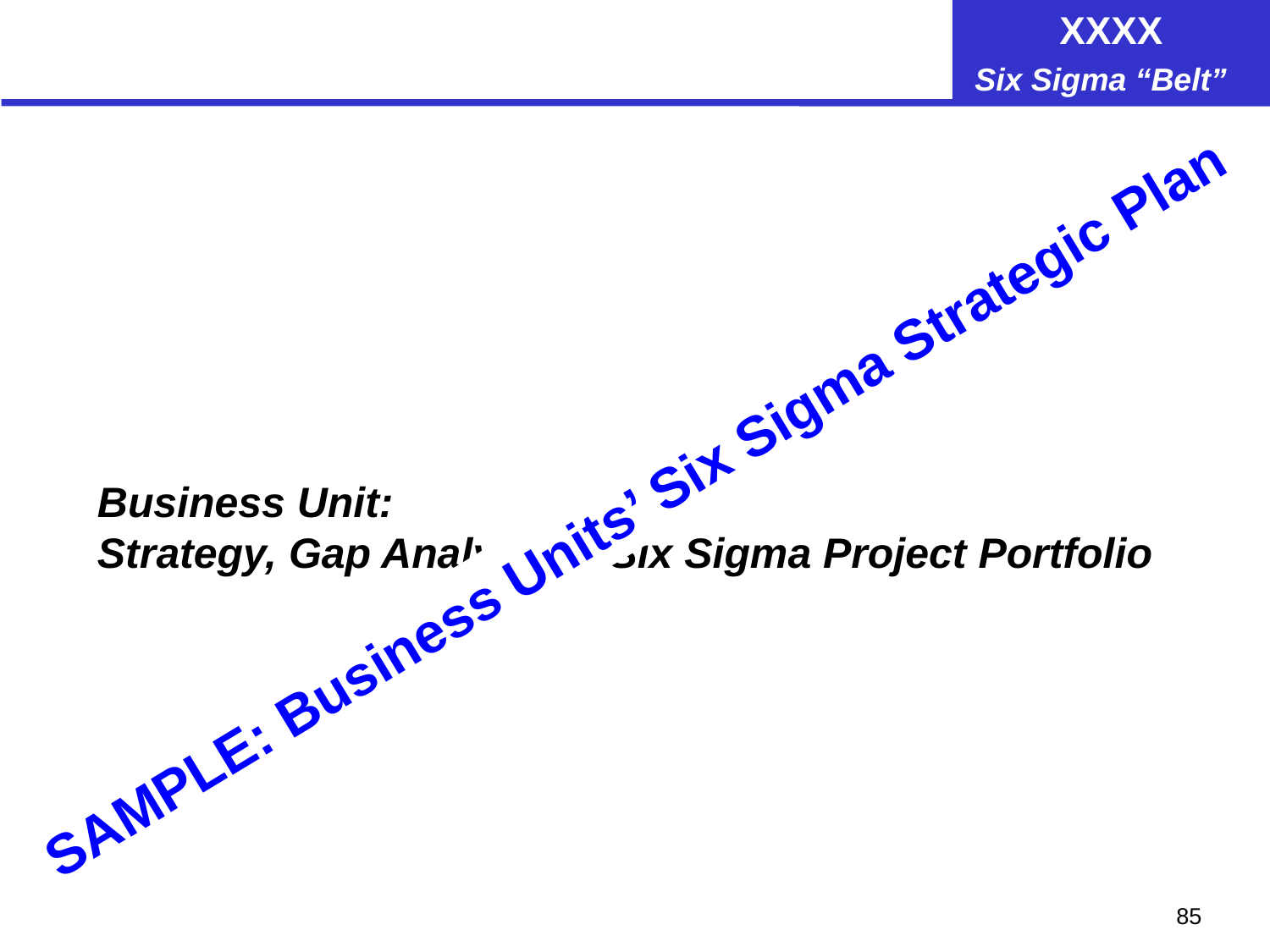

# Business Unit: Strategy, Gap Analysis & Six Sigma Project Portfolio
SAMPLE: Business Units’ Six Sigma Strategic Plan